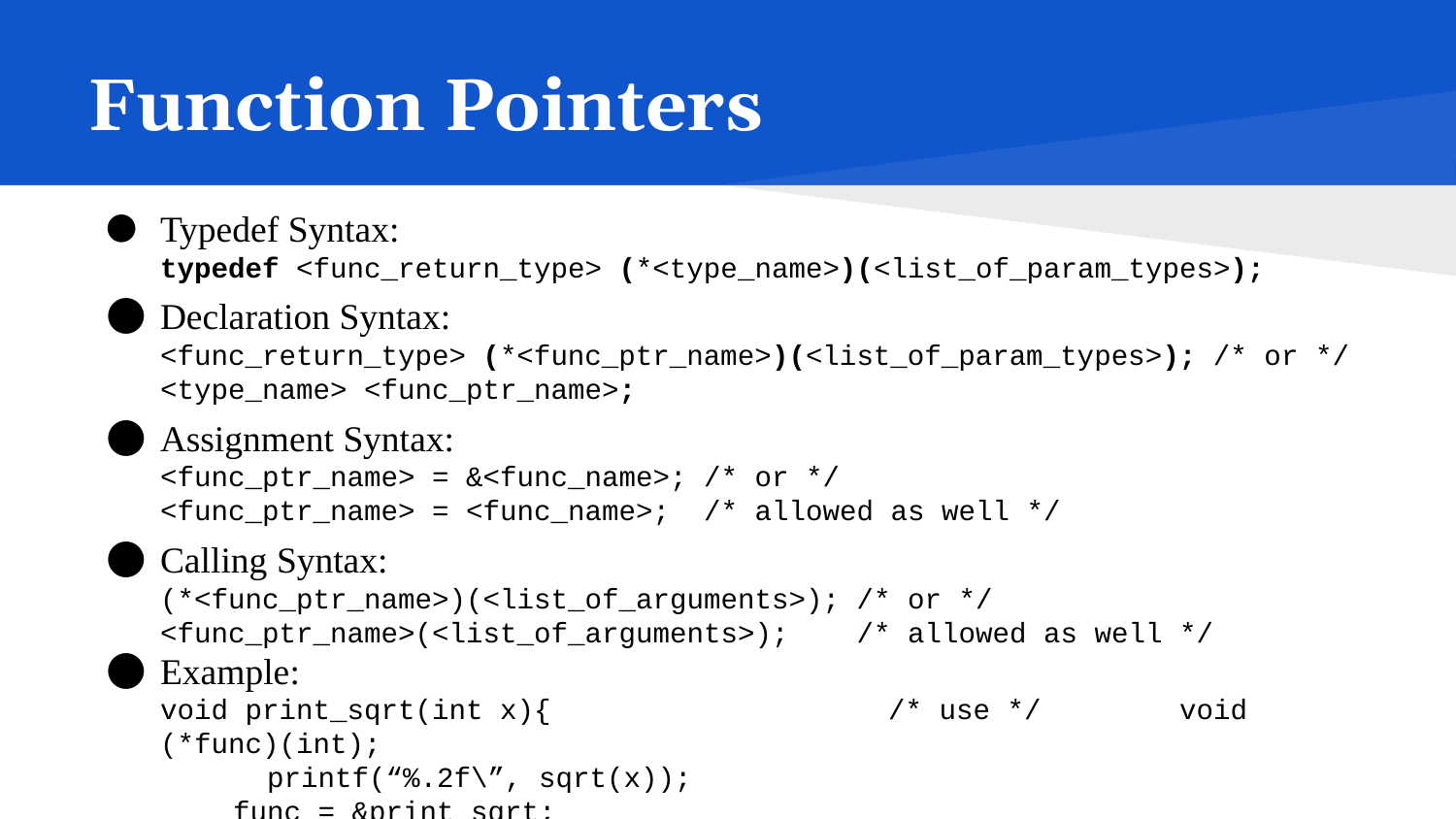

# Function Pointers
Typedef Syntax:
typedef <func_return_type> (*<type_name>)(<list_of_param_types>);
Declaration Syntax:
<func_return_type> (*<func_ptr_name>)(<list_of_param_types>); /* or */
<type_name> <func_ptr_name>;
Assignment Syntax:
<func_ptr_name> = &<func_name>; /* or */
<func_ptr_name> = <func_name>;  /* allowed as well */
Calling Syntax:
(*<func_ptr_name>)(<list_of_arguments>); /* or */
<func_ptr_name>(<list_of_arguments>);    /* allowed as well */
Example:
void print_sqrt(int x){			/* use */	void (*func)(int);
	  printf(“%.2f\”, sqrt(x));		  			func = &print_sqrt;
	}								  			(*func)(25);